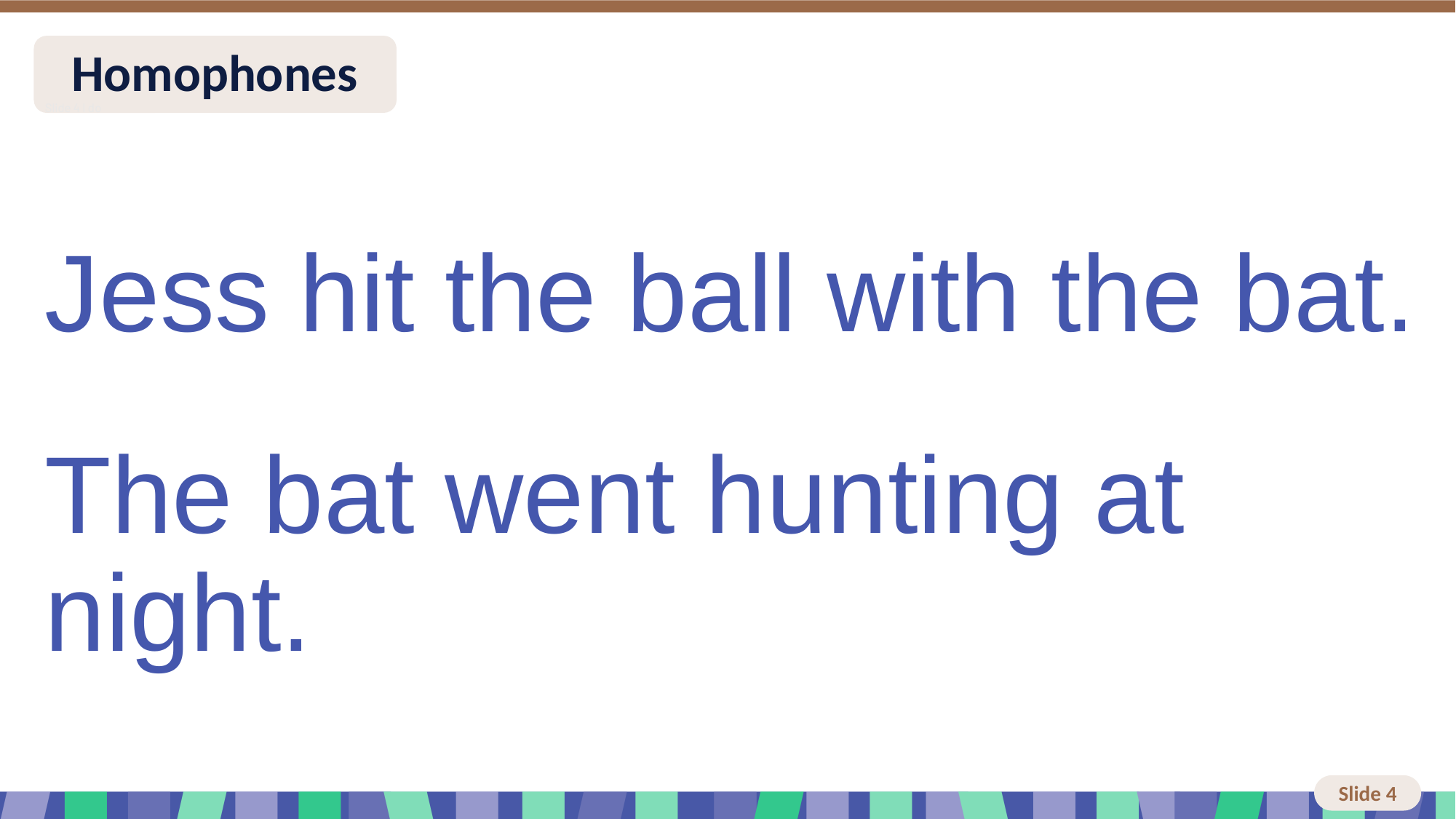

Slide 4 I do
Jess hit the ball with the bat.
The bat went hunting at night.